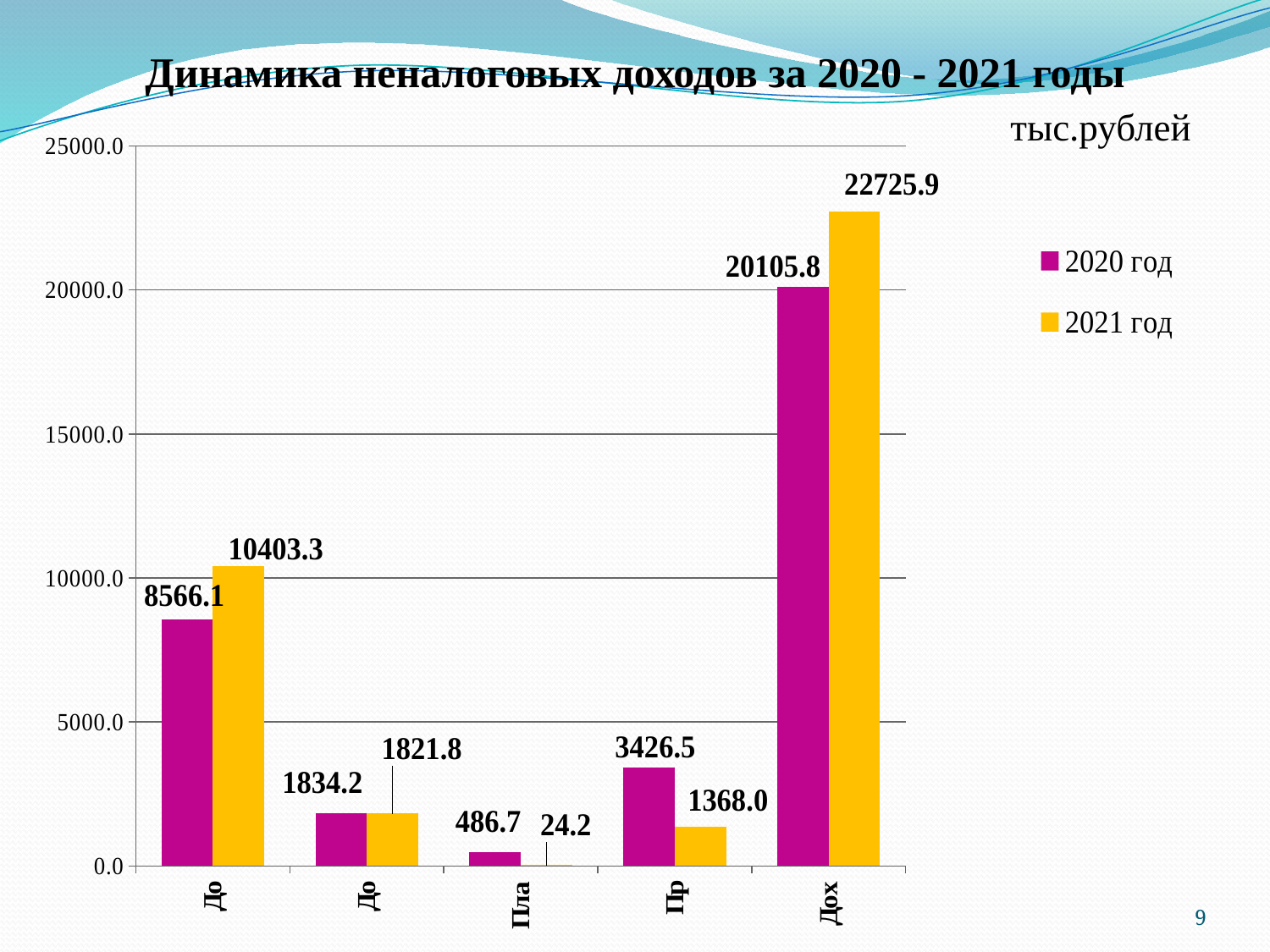

# Динамика неналоговых доходов за 2020 - 2021 годы
тыс.рублей

### Chart

| Category | 2020 год | 2021 год |
|---|---|---|
| Доходы от использования имущества | 8566.1 | 10403.3 |
| Доходы от продажи имущества и земельных участков | 1834.17 | 1821.8000000000002 |
| Плата за негативное воздействие на окружающую среду | 486.692 | 24.2 |
| Прочие неналоговые доходы | 3426.538 | 1368.0 |
| Доходы от оказания платных услуг (работ) и компенсации затрат государства | 20105.754 | 22725.9 |
9